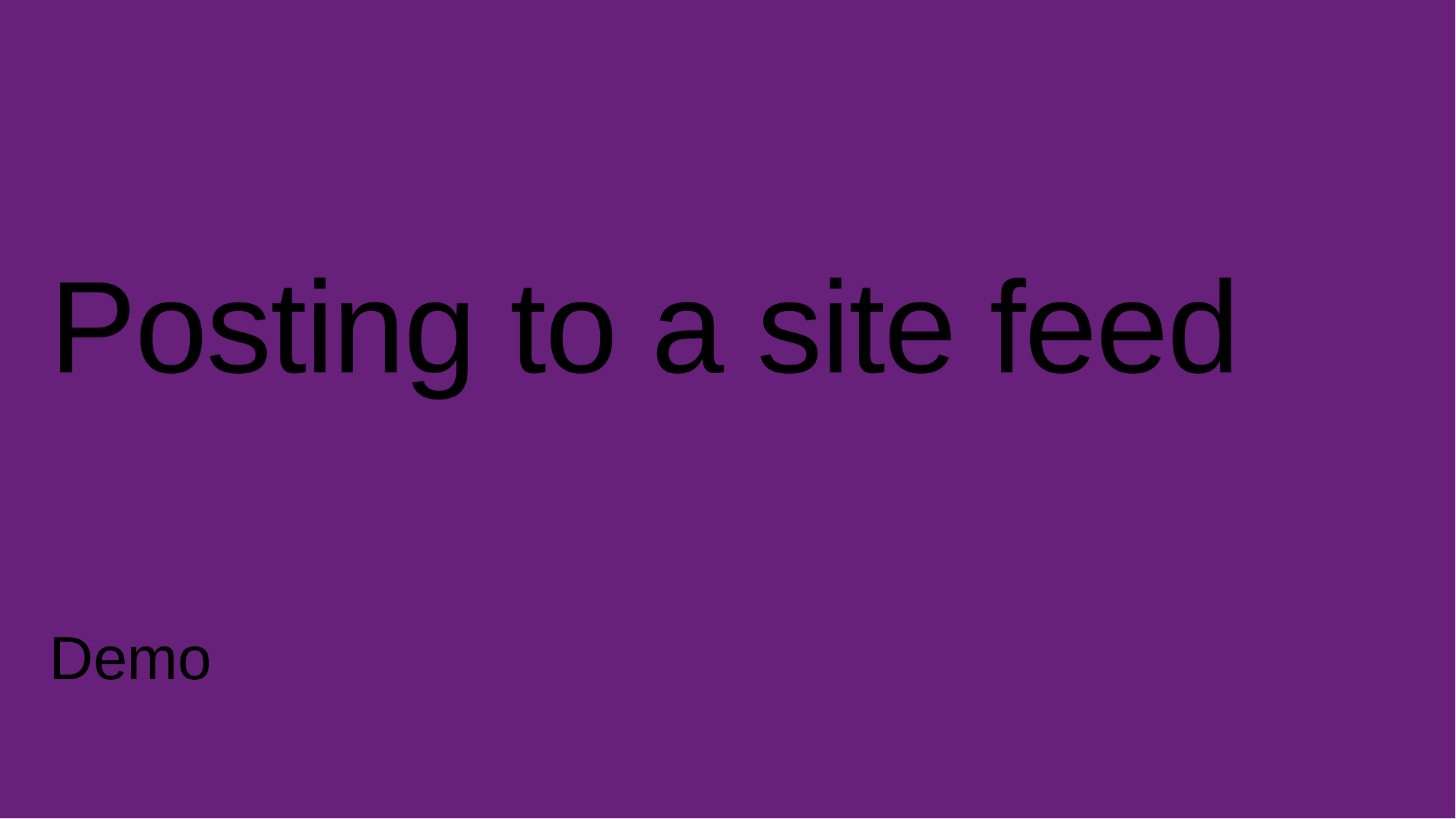

# Posting to a site feed
Demo